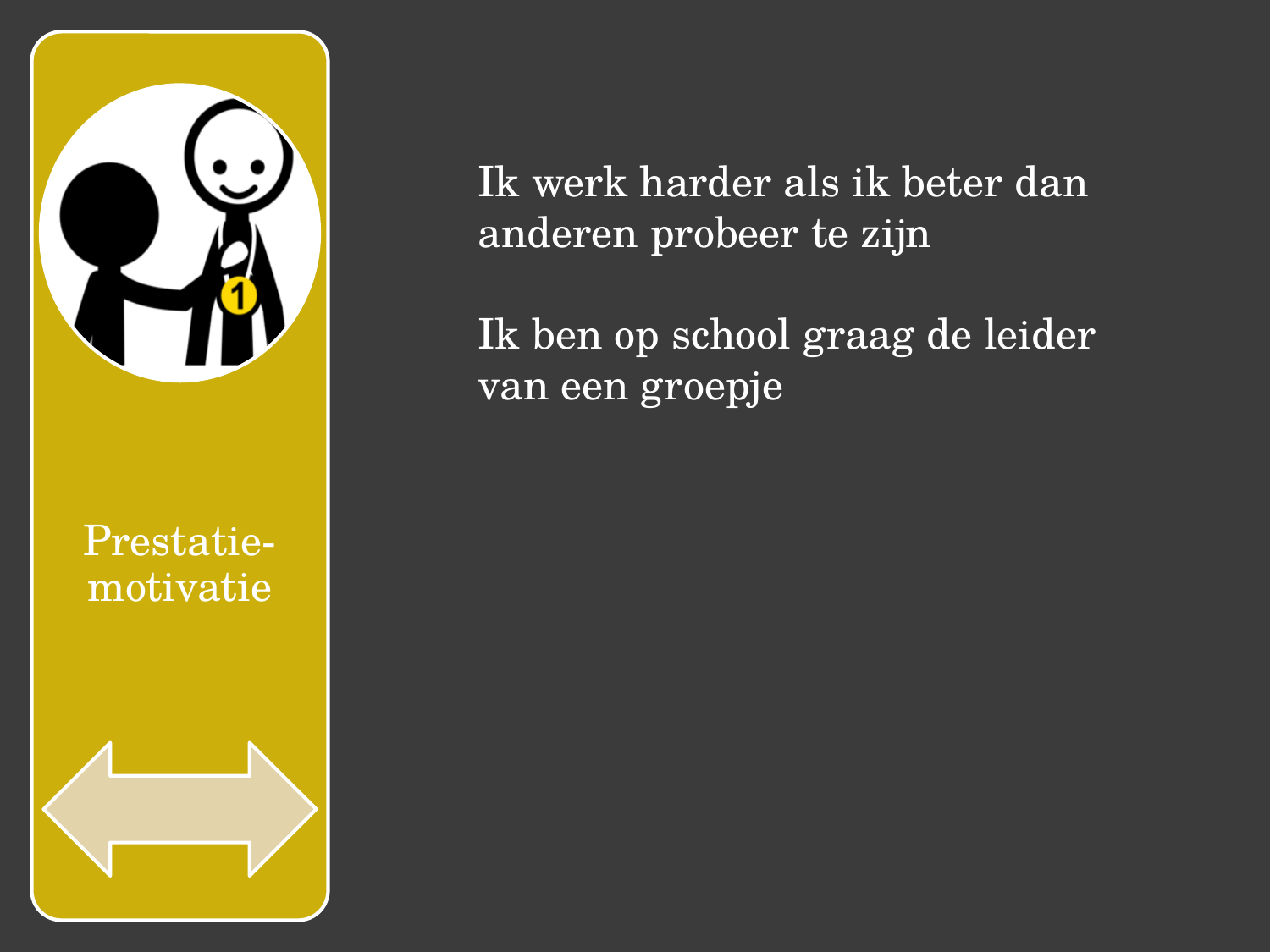

Prestatie-motivatie
Ik werk harder als ik beter dan anderen probeer te zijn

Ik ben op school graag de leider van een groepje